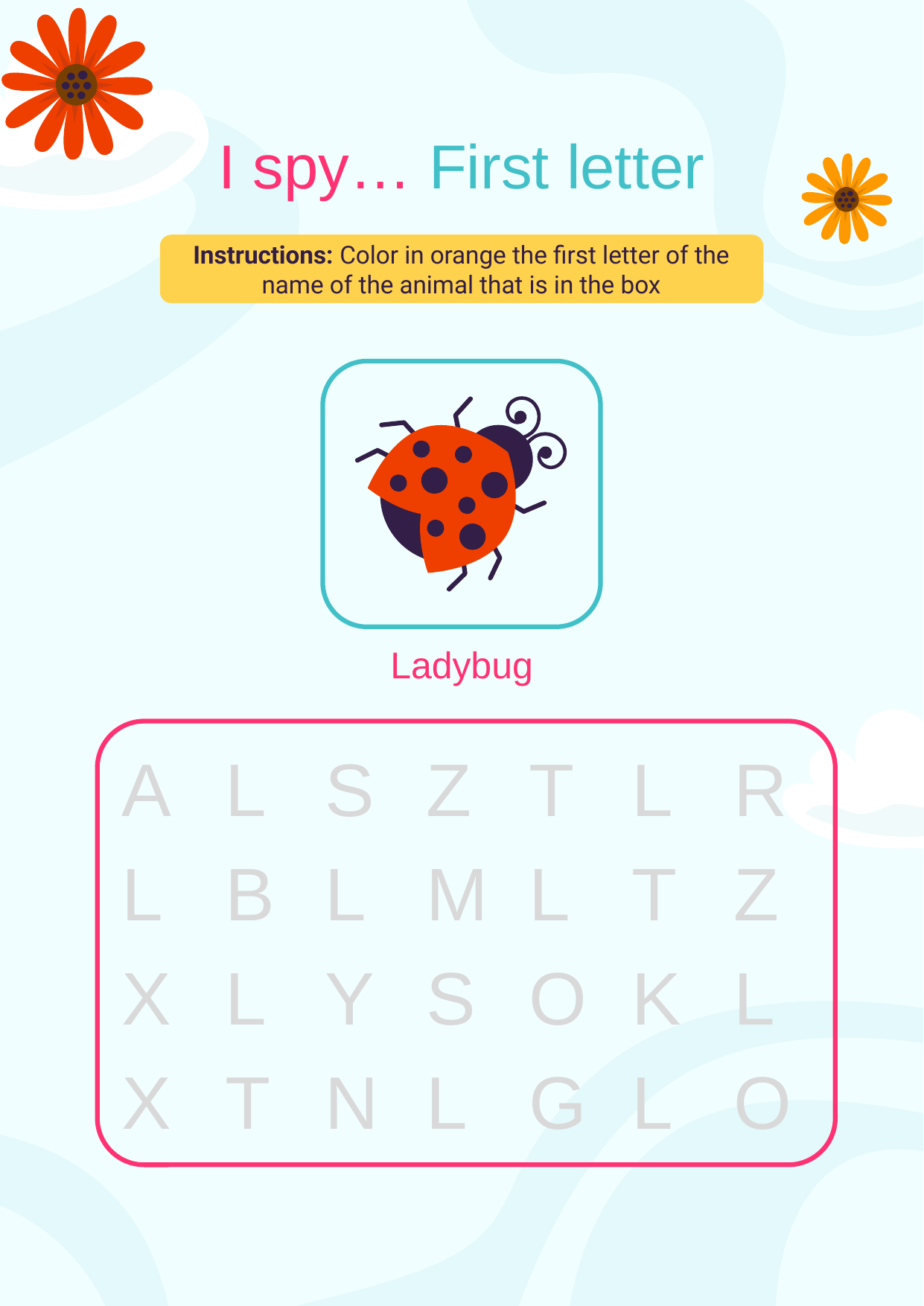

# I spy… First letter

Instructions: Color in orange the first letter of the name of the animal that is in the box

Ladybug

A
L
S
Z
T
L
R
L
B
L
M
L
T
Z
X
L
Y
S
O
K
L
X
T
N
L
G
L
O